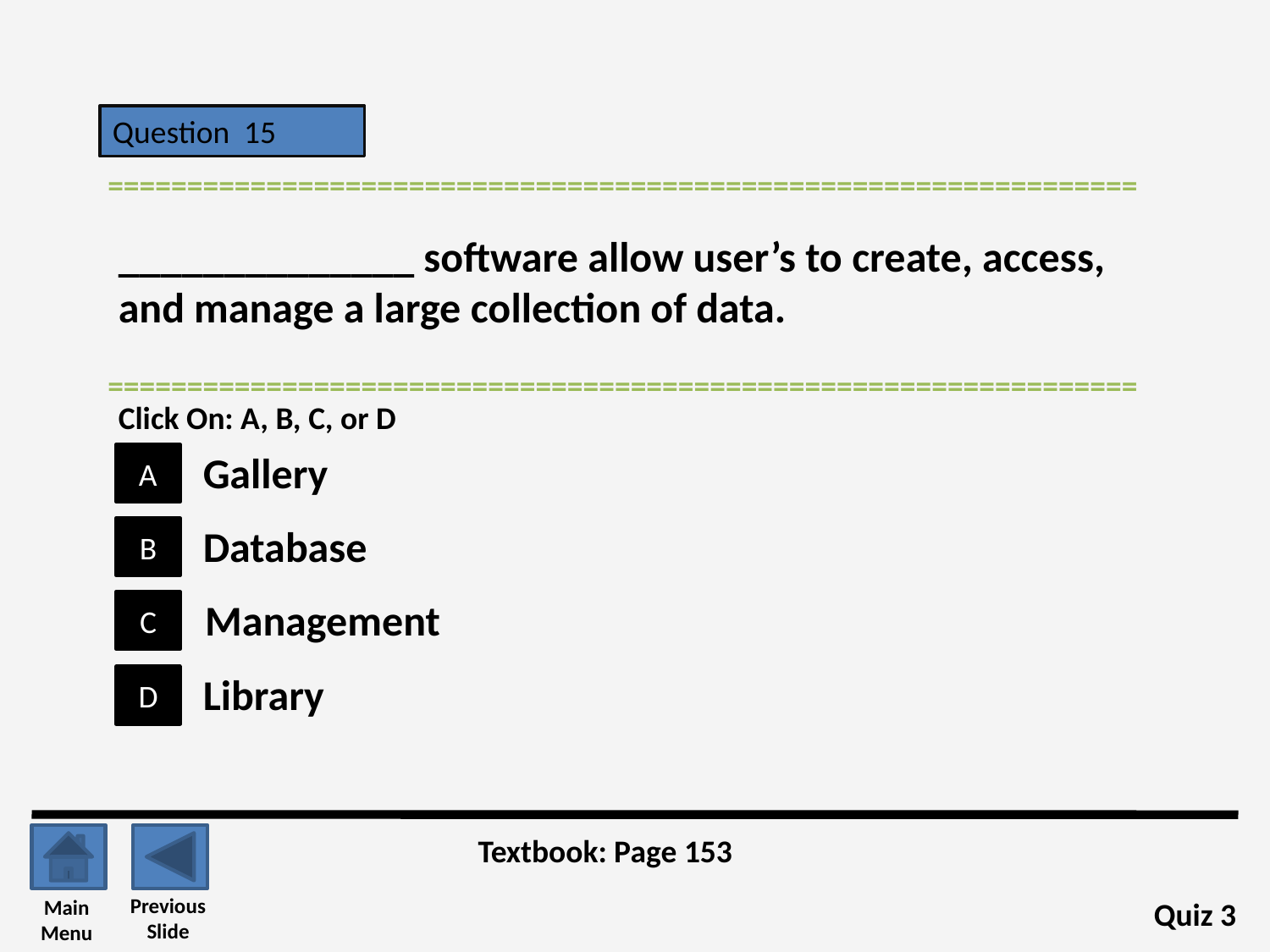

Question  15
=================================================================
______________ software allow user’s to create, access, and manage a large collection of data.
=================================================================
Click On: A, B, C, or D

Gallery
A
Database
B
Management
C
Library
D

Textbook: Page 153
Previous
Slide
Main
Menu
Quiz 3